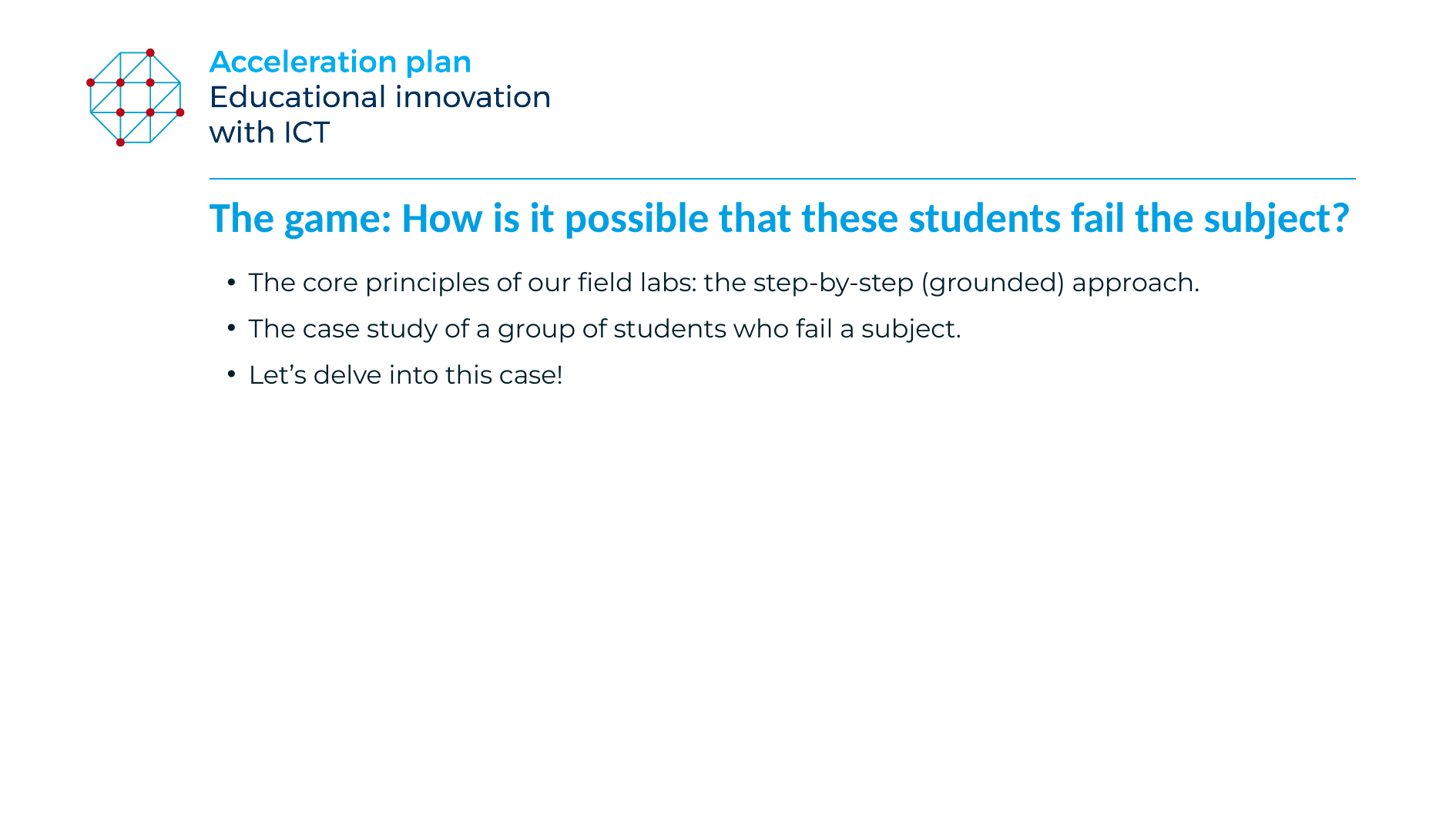

# The game: How is it possible that these students fail the subject?
The core principles of our field labs: the step-by-step (grounded) approach.
The case study of a group of students who fail a subject.
Let’s delve into this case!